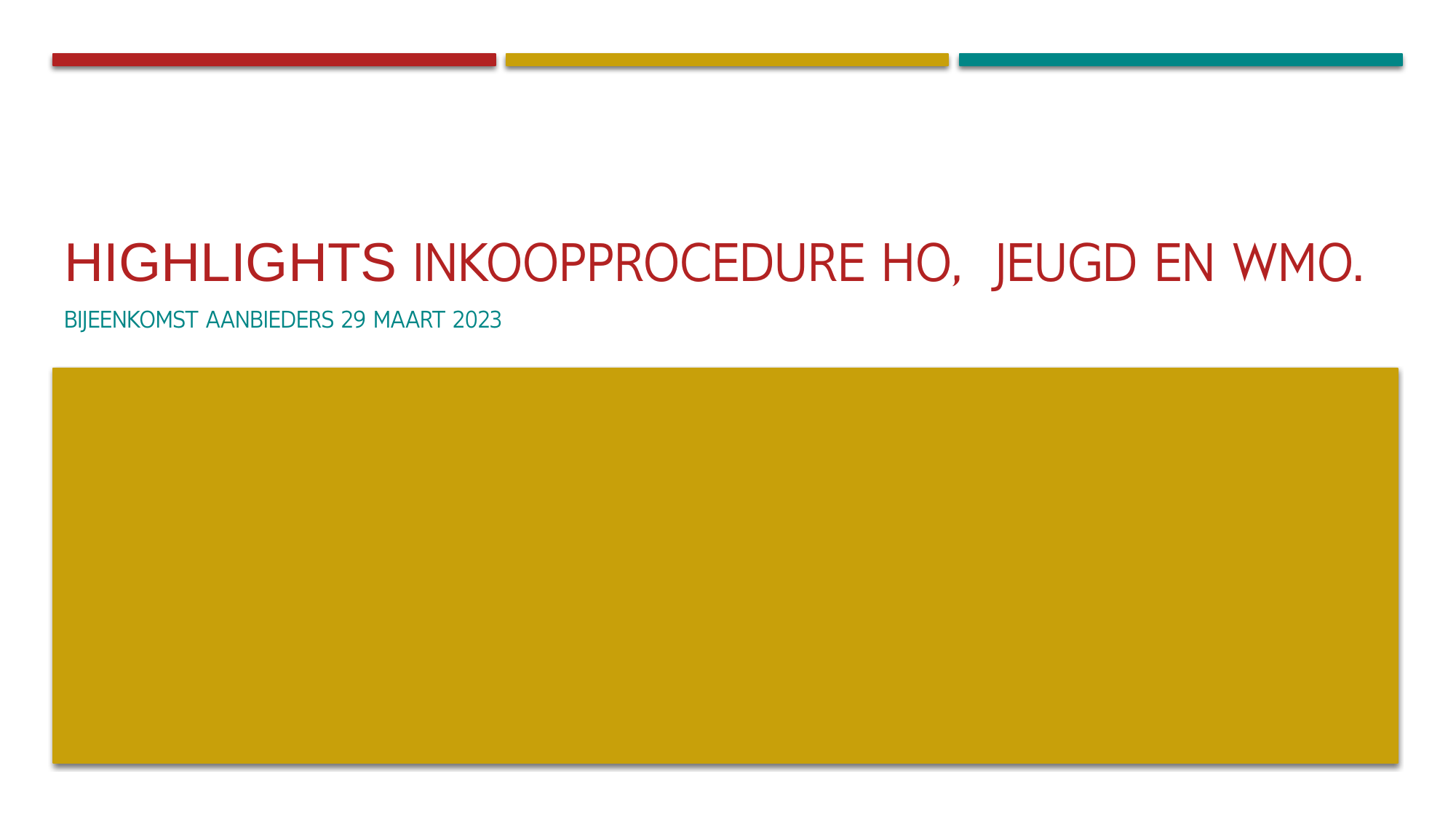

# Highlights Inkoopprocedure HO,  jeugd en wmO.
Bijeenkomst aanbieders 29 maart 2023